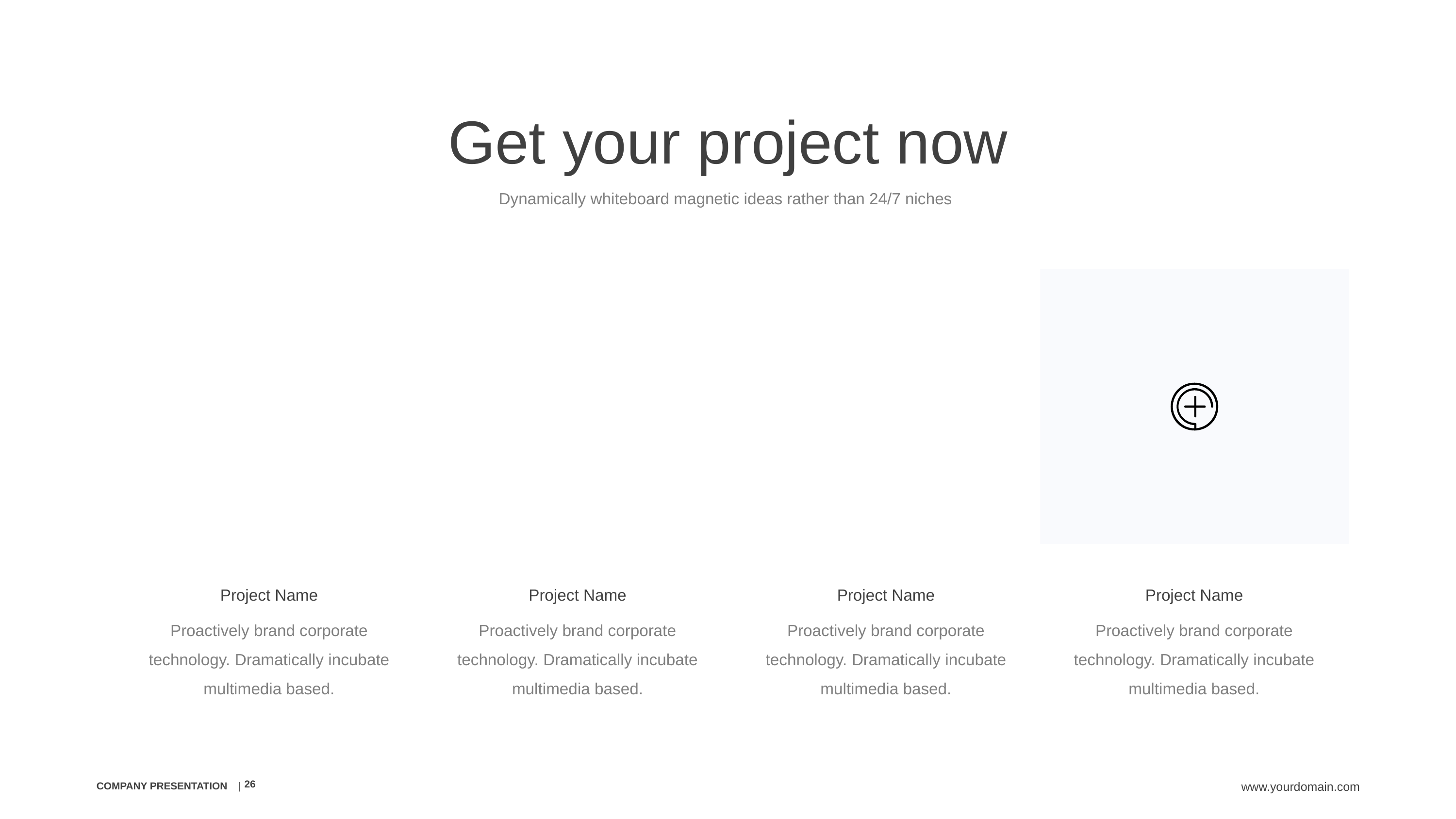

Get your project now
Dynamically whiteboard magnetic ideas rather than 24/7 niches

Project Name
Proactively brand corporate technology. Dramatically incubate multimedia based.
Project Name
Proactively brand corporate technology. Dramatically incubate multimedia based.
Project Name
Proactively brand corporate technology. Dramatically incubate multimedia based.
Project Name
Proactively brand corporate technology. Dramatically incubate multimedia based.